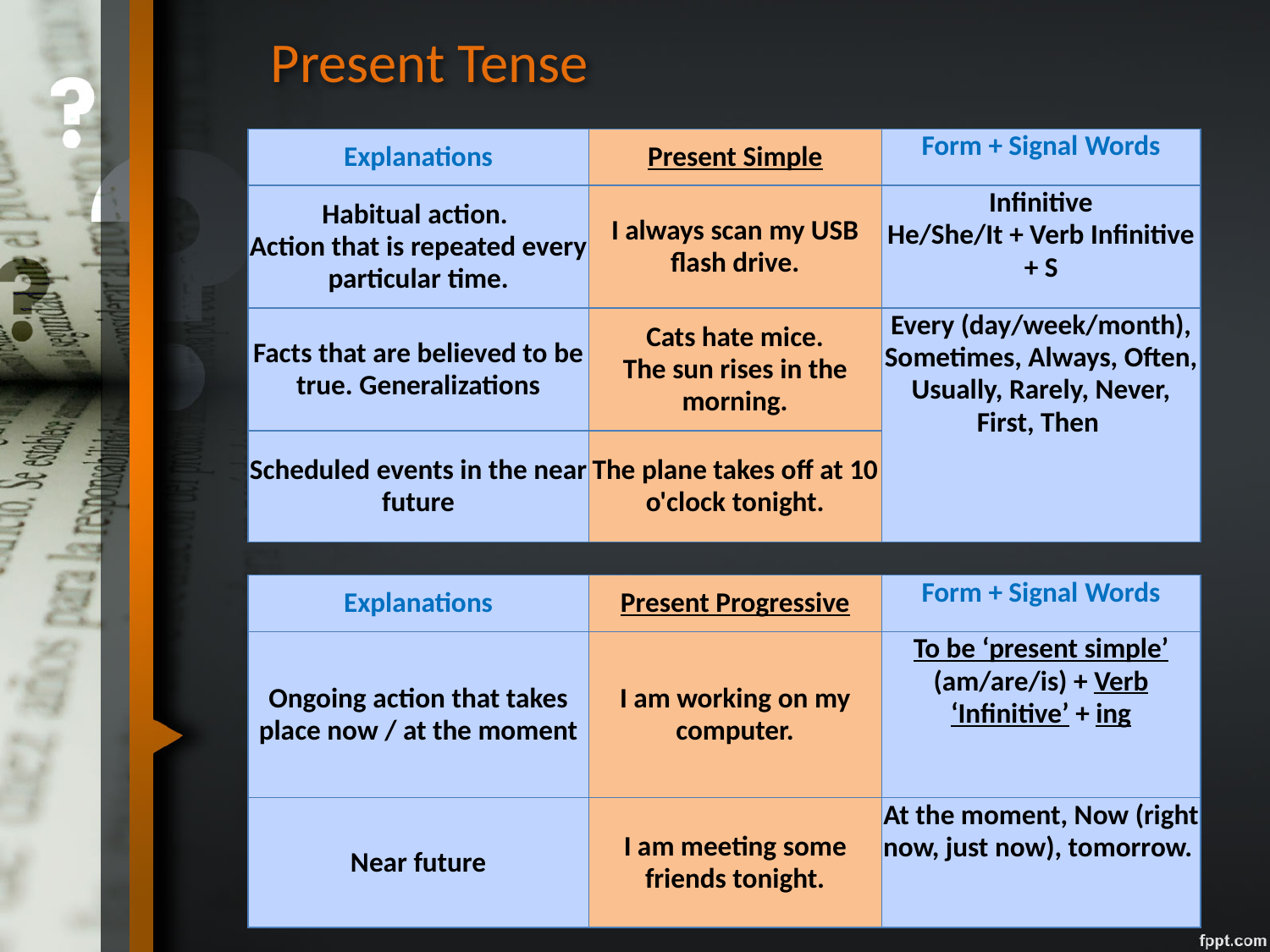

# Present Tense
| Explanations | Present Simple | Form + Signal Words |
| --- | --- | --- |
| Habitual action. Action that is repeated every particular time. | I always scan my USB flash drive. | Infinitive He/She/It + Verb Infinitive + S |
| Facts that are believed to be true. Generalizations | Cats hate mice. The sun rises in the morning. | Every (day/week/month), Sometimes, Always, Often, Usually, Rarely, Never, First, Then |
| Scheduled events in the near future | The plane takes off at 10 o'clock tonight. |  |
| Explanations | Present Progressive | Form + Signal Words |
| --- | --- | --- |
| Ongoing action that takes place now / at the moment | I am working on my computer. | To be ‘present simple’ (am/are/is) + Verb ‘Infinitive’ + ing |
| Near future | I am meeting some friends tonight. | At the moment, Now (right now, just now), tomorrow. |